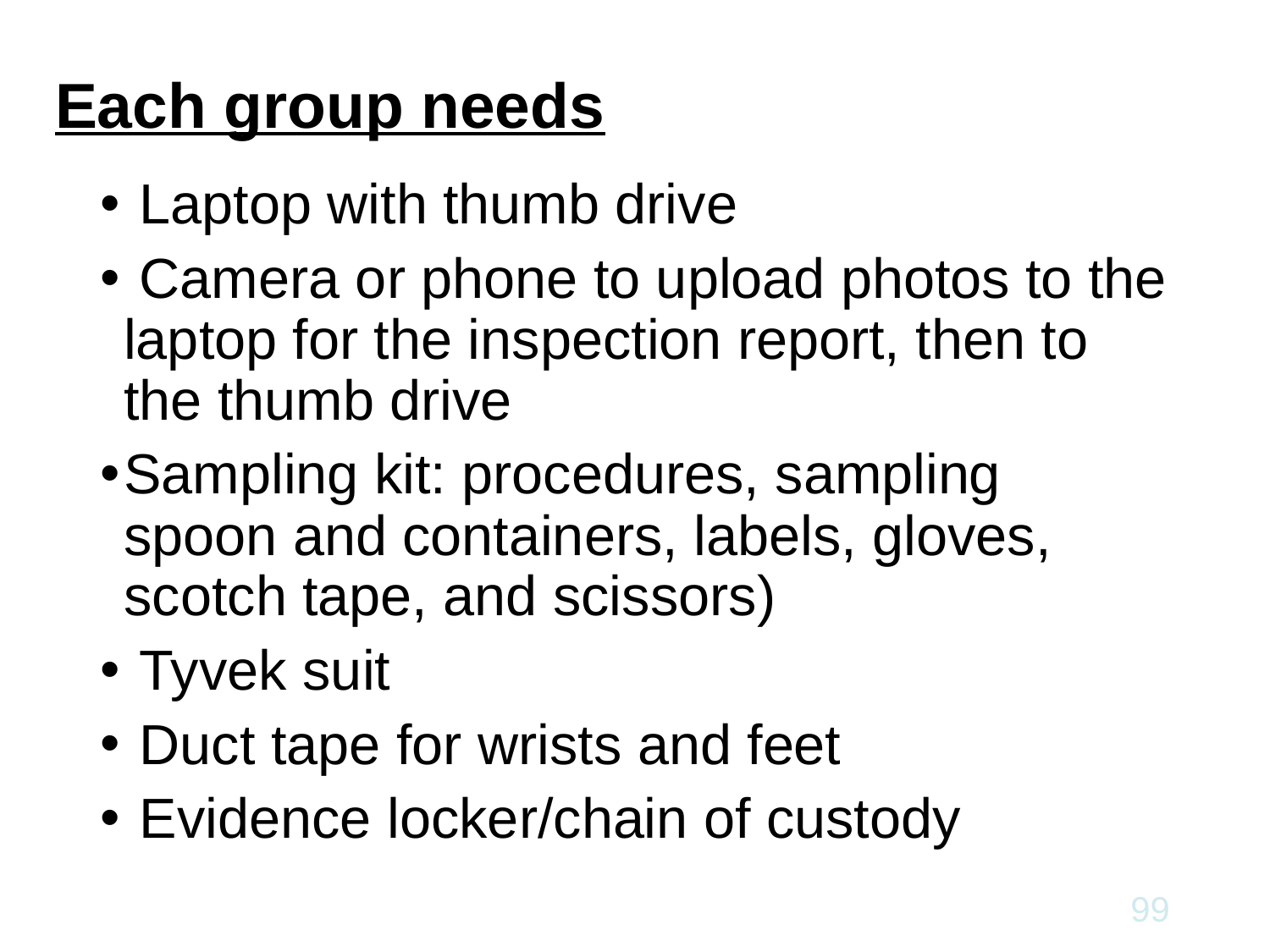

# Each group needs
 Laptop with thumb drive
 Camera or phone to upload photos to the laptop for the inspection report, then to the thumb drive
Sampling kit: procedures, sampling spoon and containers, labels, gloves, scotch tape, and scissors)
 Tyvek suit
 Duct tape for wrists and feet
 Evidence locker/chain of custody

99